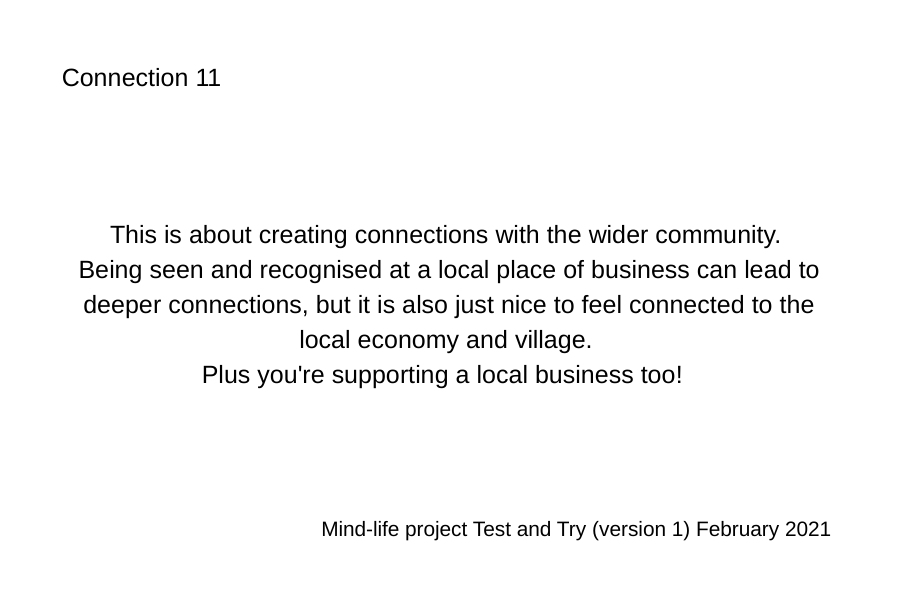

Connection 11
This is about creating connections with the wider community.
Being seen and recognised at a local place of business can lead to deeper connections, but it is also just nice to feel connected to the local economy and village.
Plus you're supporting a local business too!
Mind-life project Test and Try (version 1) February 2021